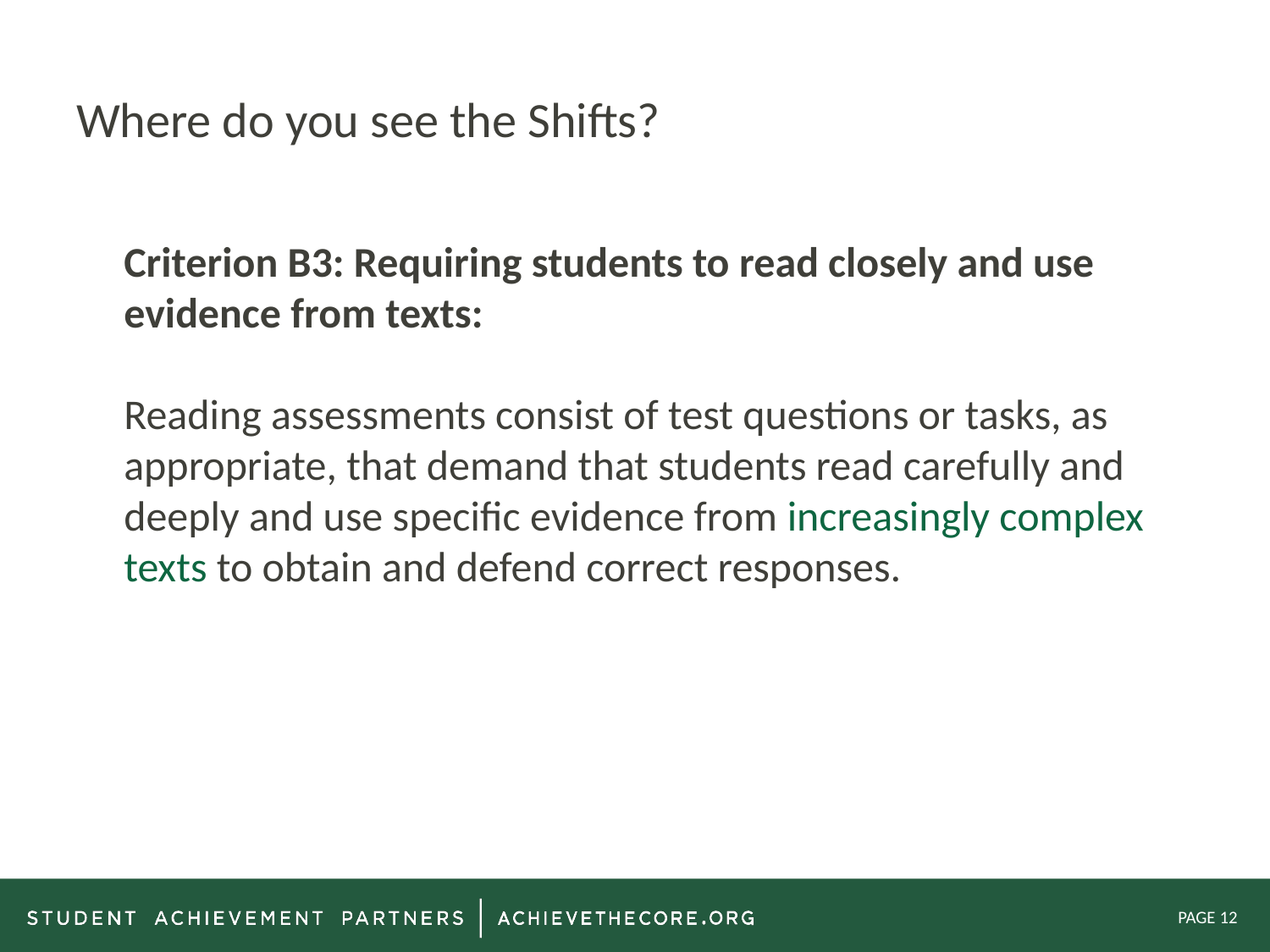

# Where do you see the Shifts?
Criterion B3: Requiring students to read closely and use evidence from texts:

Reading assessments consist of test questions or tasks, as appropriate, that demand that students read carefully and deeply and use specific evidence from increasingly complex texts to obtain and defend correct responses.